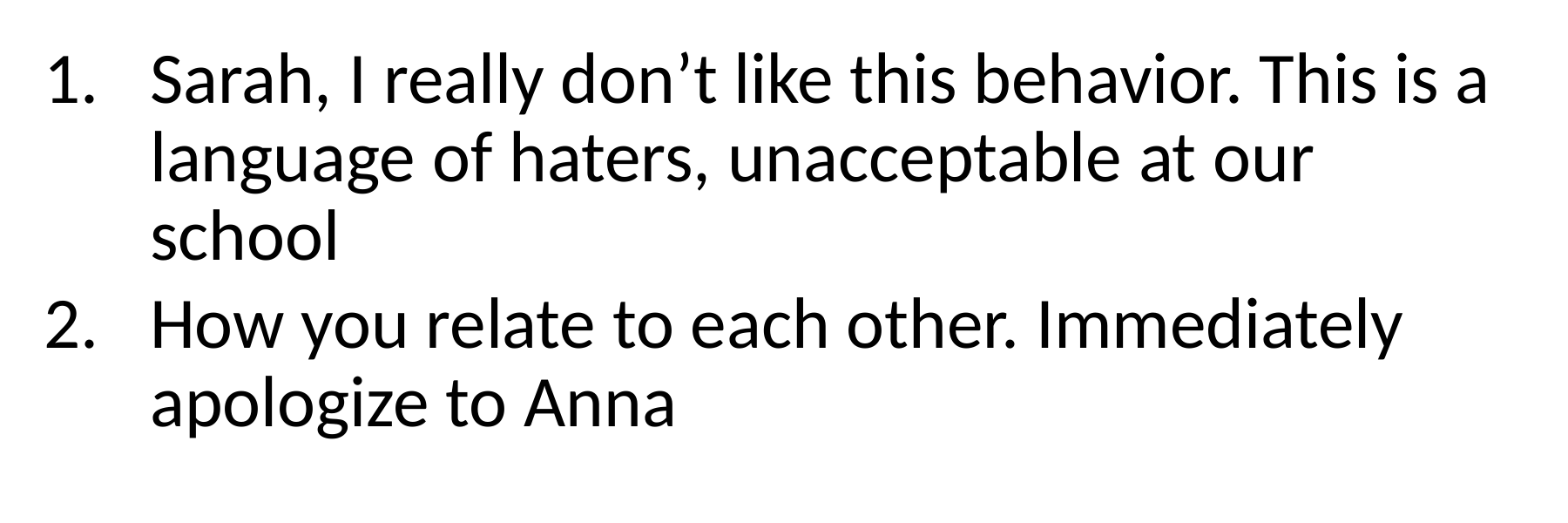

Sarah, I really don’t like this behavior. This is a language of haters, unacceptable at our school
How you relate to each other. Immediately apologize to Anna